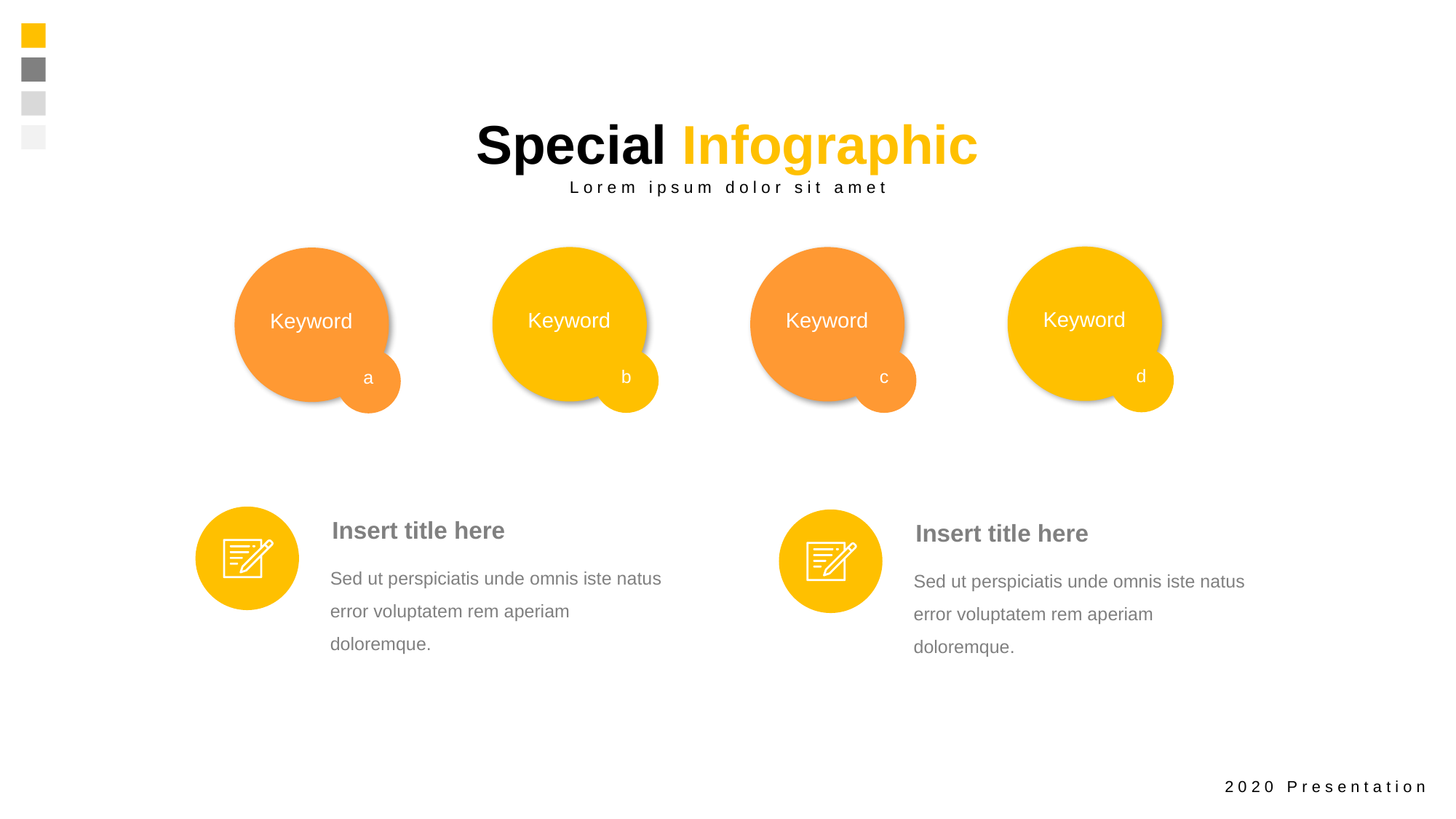

Special Infographic
Lorem ipsum dolor sit amet

Keyword
Keyword
Keyword
Keyword

d
b
c
a

Insert title here

Insert title here

Sed ut perspiciatis unde omnis iste natus error voluptatem rem aperiam doloremque.
Sed ut perspiciatis unde omnis iste natus error voluptatem rem aperiam doloremque.
2020 Presentation